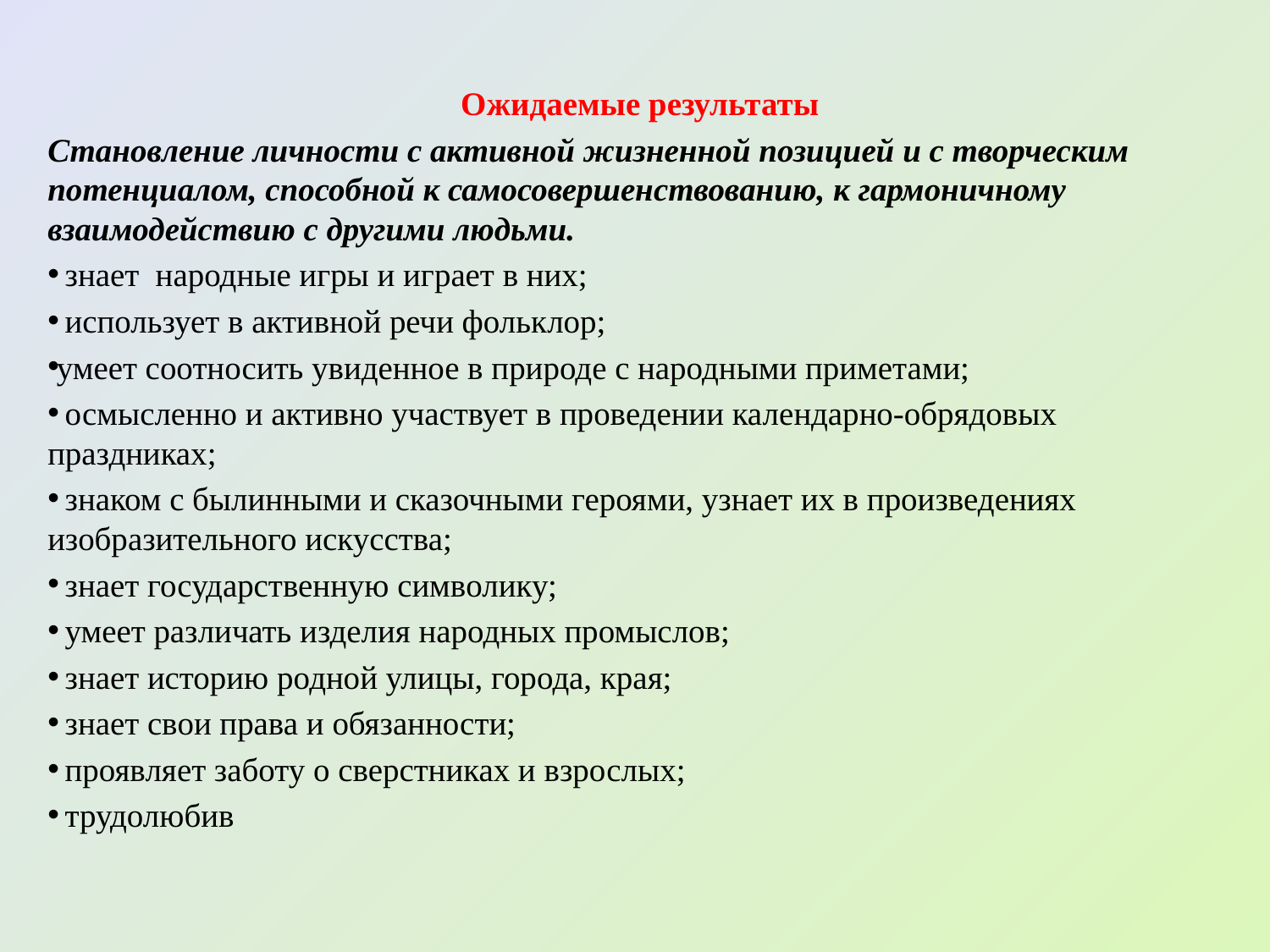

Ожидаемые результаты
Становление личности с активной жизненной позицией и с творческим потенциалом, способной к самосовершенствованию, к гармоничному взаимодействию с другими людьми.
 знает  народные игры и играет в них;
 использует в активной речи фольклор;
умеет соотносить увиденное в природе с народными приметами;
 осмысленно и активно участвует в проведении календарно-обрядовых праздниках;
 знаком с былинными и сказочными героями, узнает их в произведениях изобразительного искусства;
 знает государственную символику;
 умеет различать изделия народных промыслов;
 знает историю родной улицы, города, края;
 знает свои права и обязанности;
 проявляет заботу о сверстниках и взрослых;
 трудолюбив

#